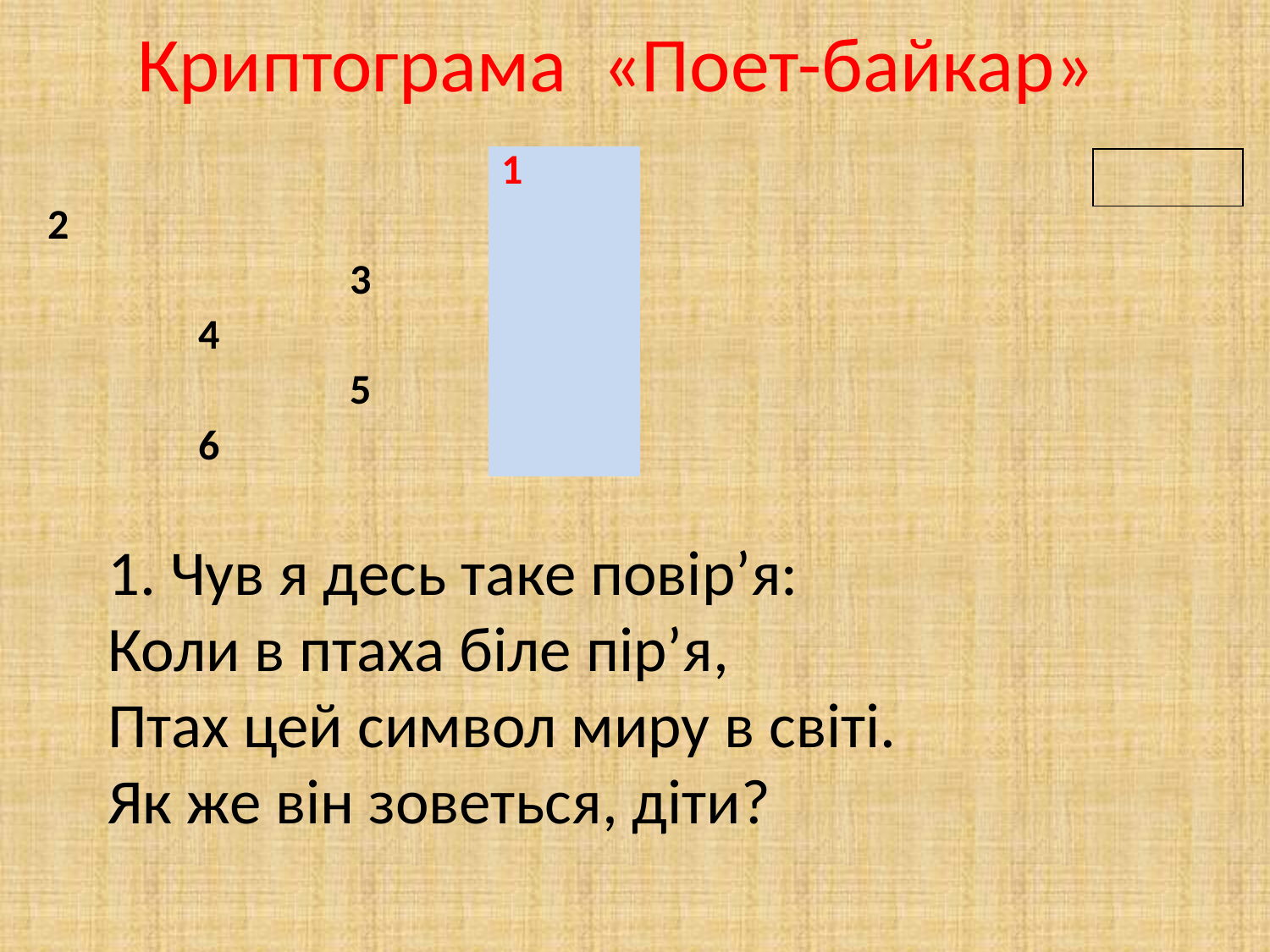

# Криптограма  «Поет-байкар»
|  |  |  | 1 |  |  |  |  |
| --- | --- | --- | --- | --- | --- | --- | --- |
| 2 |  |  |  |  |  |  |  |
|  |  | 3 |  |  |  |  |  |
|  | 4 |  |  |  |  |  |  |
|  |  | 5 |  |  |  |  |  |
|  | 6 |  |  |  |  |  |  |
|  |
| --- |
1. Чув я десь таке повір’я: 
Коли в птаха біле пір’я, 
Птах цей символ миру в світі. 
Як же він зоветься, діти?